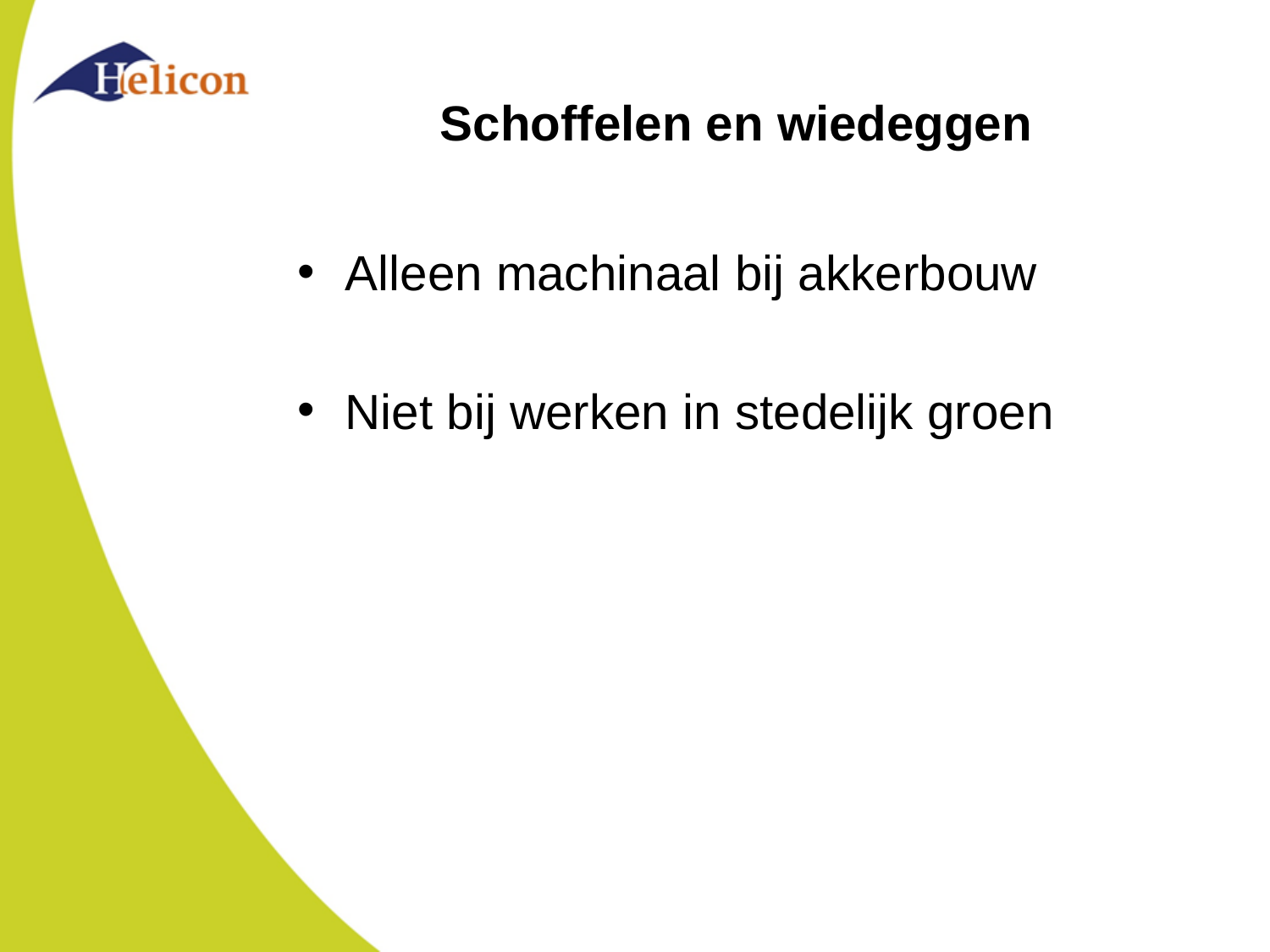

# Schoffelen en wiedeggen

Alleen machinaal bij akkerbouw

Niet bij werken in stedelijk groen